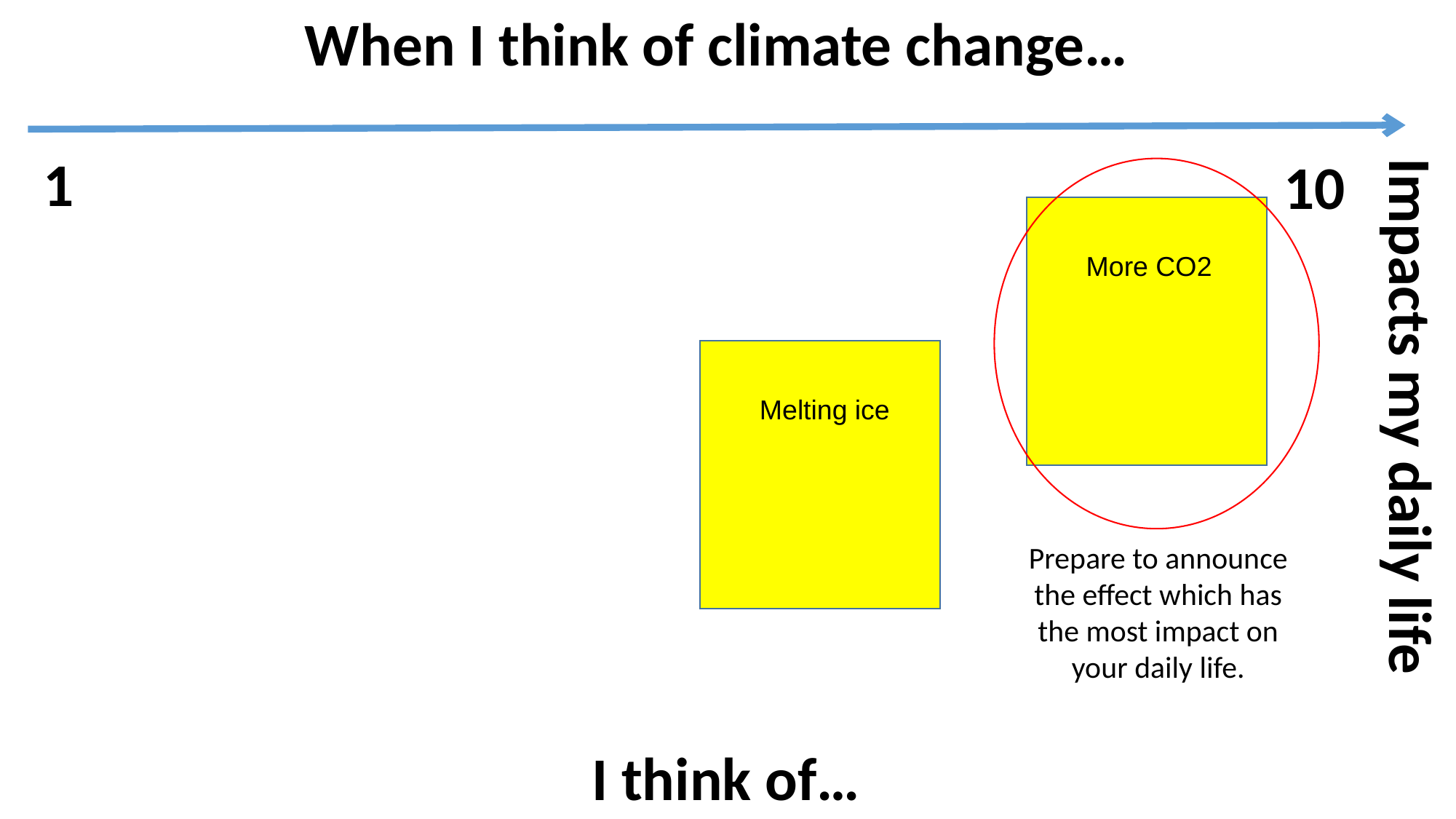

When I think of climate change…
1
10

More CO2

Melting ice
Impacts my daily life
Prepare to announce the effect which has the most impact on your daily life.
I think of…